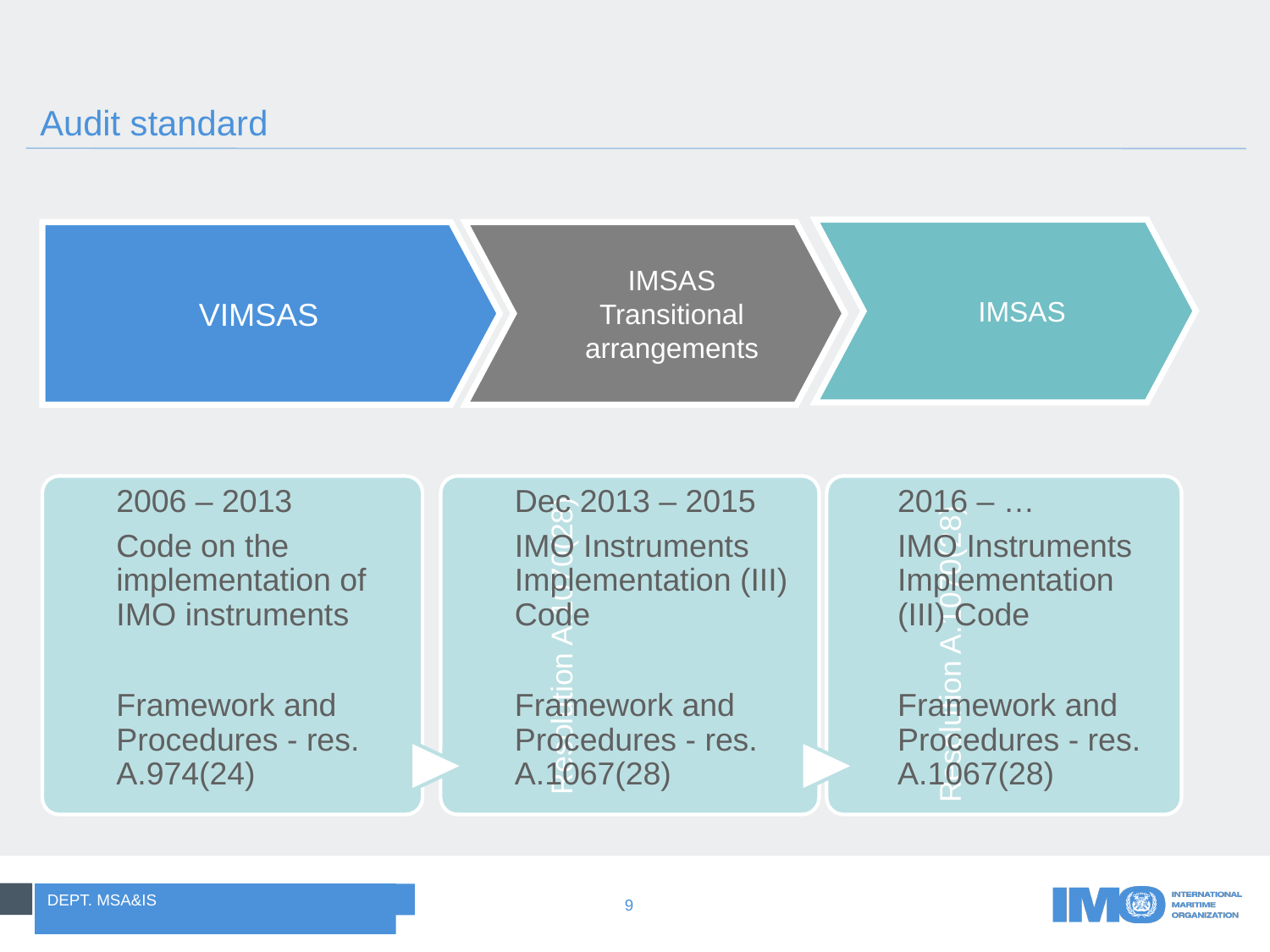

# Audit standard
IMSAS
VIMSAS
IMSAS
Transitional arrangements

2006 – 2013
Code on the implementation of IMO instruments

Framework and Procedures - res. A.974(24)

Resolution A.1070(28)
Dec 2013 – 2015
IMO Instruments Implementation (III) Code

Framework and Procedures - res. A.1067(28)
Resolution A.1070(28)
2016 – …
IMO Instruments Implementation (III) Code

Framework and Procedures - res. A.1067(28)